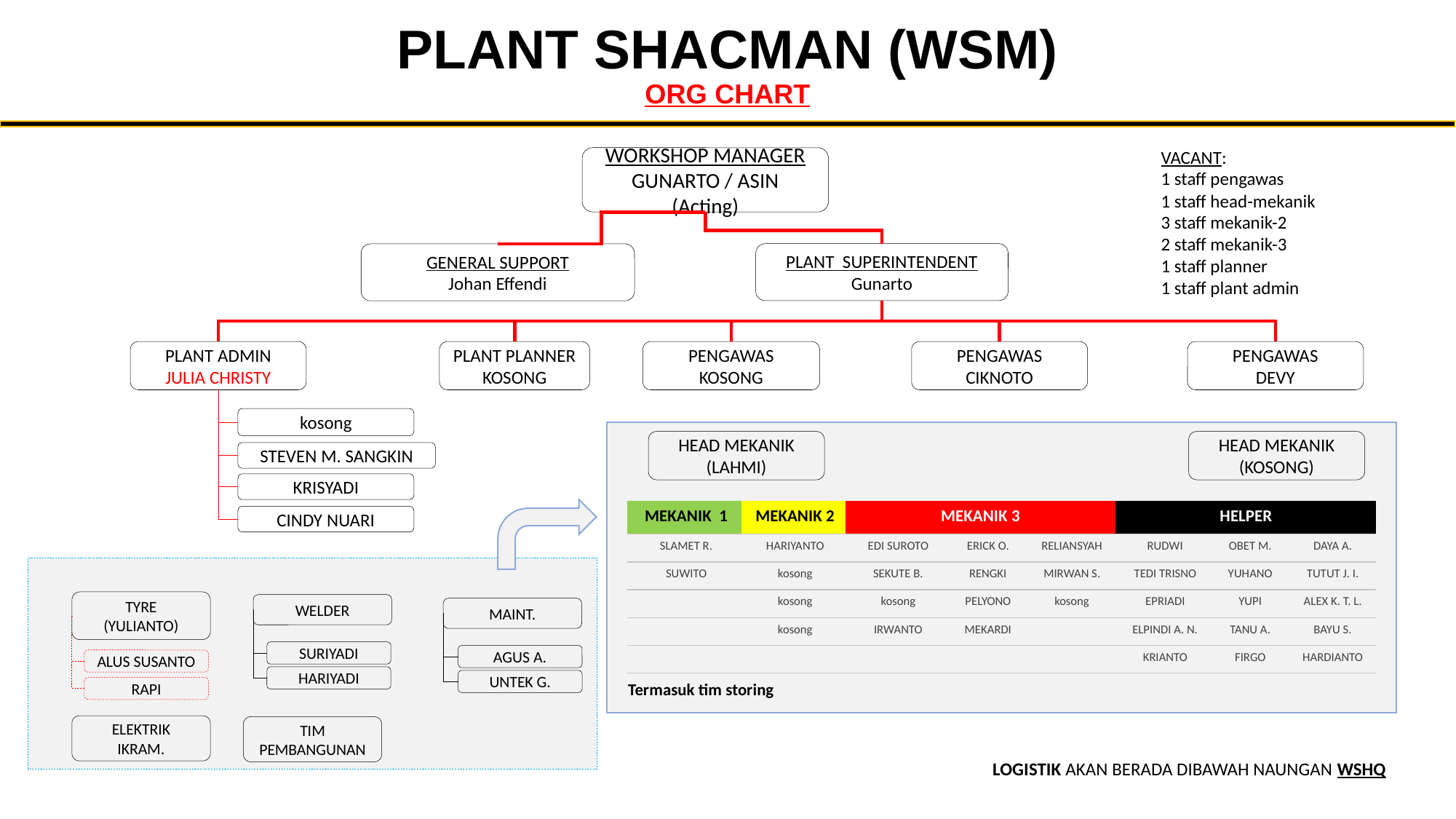

PLANT SHACMAN (WSM)
ORG CHART

VACANT:
1 staff pengawas
1 staff head-mekanik
3 staff mekanik-2
2 staff mekanik-3
1 staff planner
1 staff plant admin
WORKSHOP MANAGER
GUNARTO / ASIN (Acting)
PLANT  SUPERINTENDENT
Gunarto
GENERAL SUPPORT
Johan Effendi
PLANT ADMIN
JULIA CHRISTY
PLANT PLANNER
KOSONG
PENGAWAS
KOSONG
PENGAWAS
CIKNOTO
PENGAWAS
DEVY
kosong

HEAD MEKANIK
(LAHMI)
HEAD MEKANIK
(KOSONG)
STEVEN M. SANGKIN
KRISYADI

| MEKANIK 1 | MEKANIK 2 | MEKANIK 3 |  |  | HELPER |  |  |
| --- | --- | --- | --- | --- | --- | --- | --- |
| SLAMET R. | HARIYANTO | EDI SUROTO | ERICK O. | RELIANSYAH | RUDWI | OBET M. | DAYA A. |
| SUWITO | kosong | SEKUTE B. | RENGKI | MIRWAN S. | TEDI TRISNO | YUHANO | TUTUT J. I. |
|  | kosong | kosong | PELYONO | kosong | EPRIADI | YUPI | ALEX K. T. L. |
|  | kosong | IRWANTO | MEKARDI |  | ELPINDI A. N. | TANU A. | BAYU S. |
|  |  |  |  |  | KRIANTO | FIRGO | HARDIANTO |
CINDY NUARI

TYRE
(YULIANTO)
WELDER
MAINT.
SURIYADI
AGUS A.
ALUS SUSANTO
HARIYADI
UNTEK G.
Termasuk tim storing
RAPI
ELEKTRIK
IKRAM.
TIM PEMBANGUNAN
LOGISTIK AKAN BERADA DIBAWAH NAUNGAN WSHQ